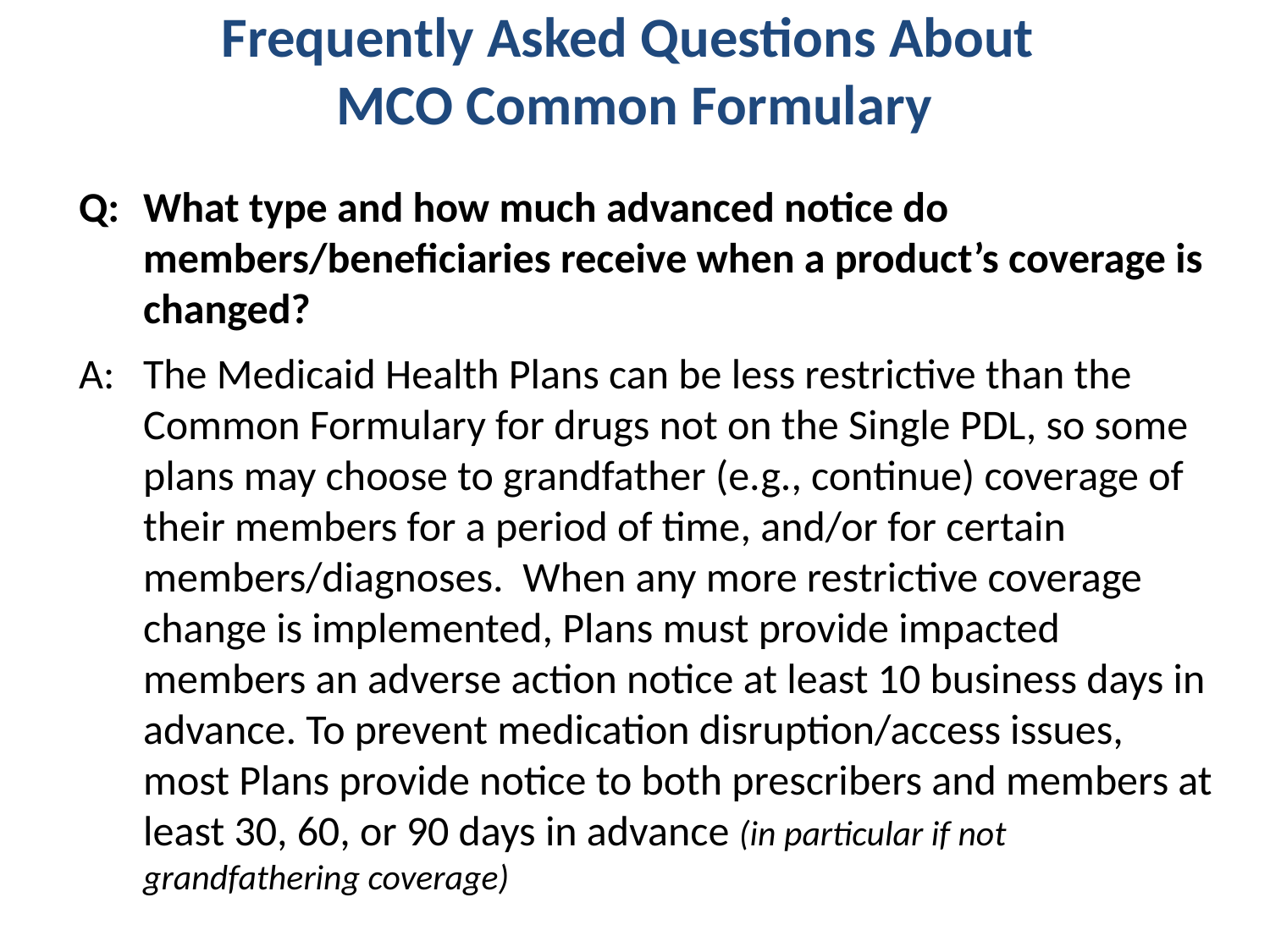

# Frequently Asked Questions About MCO Common Formulary
Q:	What type and how much advanced notice do members/beneficiaries receive when a product’s coverage is changed?
A: 	The Medicaid Health Plans can be less restrictive than the Common Formulary for drugs not on the Single PDL, so some plans may choose to grandfather (e.g., continue) coverage of their members for a period of time, and/or for certain members/diagnoses.  When any more restrictive coverage change is implemented, Plans must provide impacted members an adverse action notice at least 10 business days in advance. To prevent medication disruption/access issues, most Plans provide notice to both prescribers and members at least 30, 60, or 90 days in advance (in particular if not grandfathering coverage)